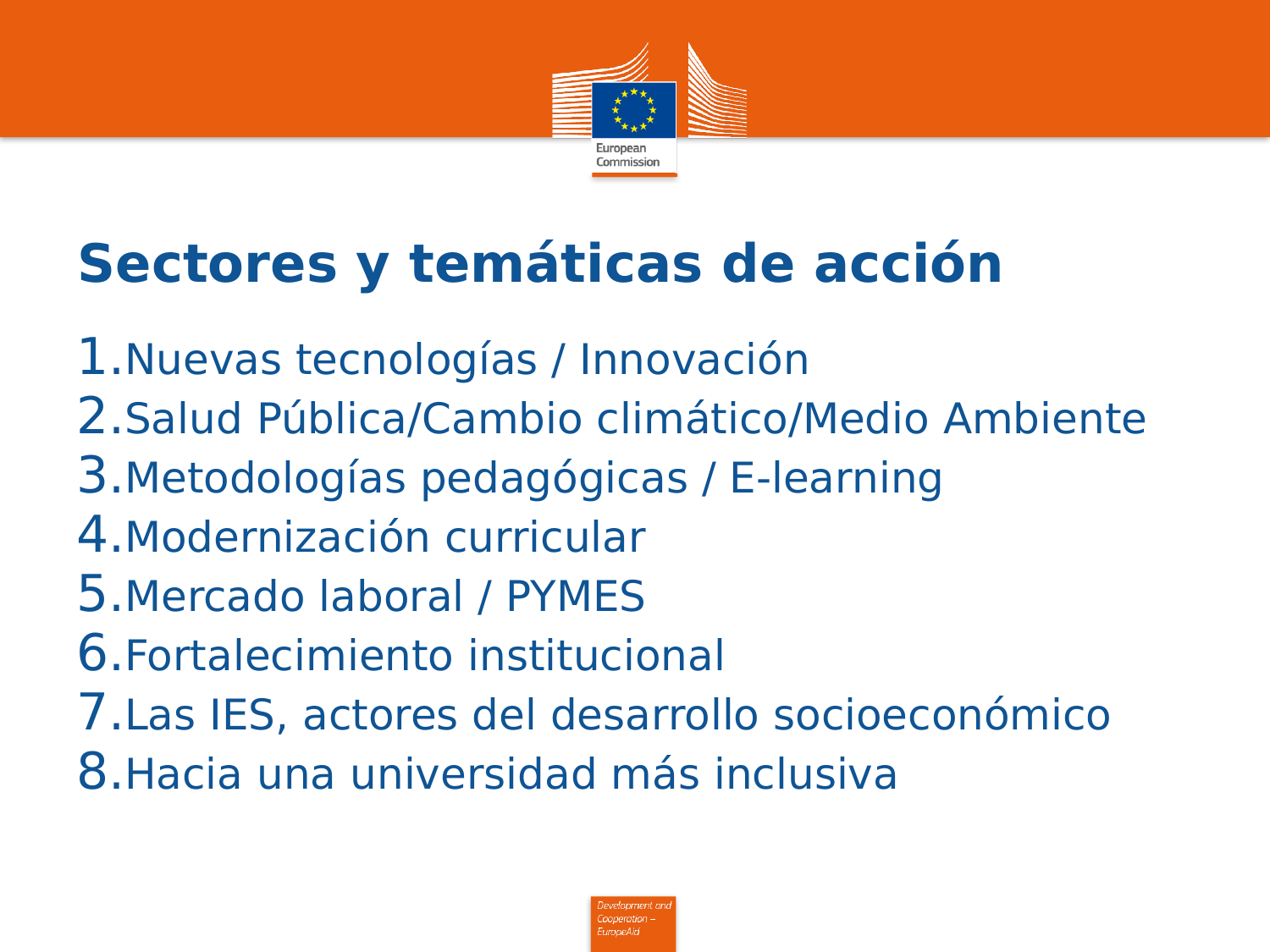

# Sectores y temáticas de acción
Nuevas tecnologías / Innovación
Salud Pública/Cambio climático/Medio Ambiente
Metodologías pedagógicas / E-learning
Modernización curricular
Mercado laboral / PYMES
Fortalecimiento institucional
Las IES, actores del desarrollo socioeconómico
Hacia una universidad más inclusiva